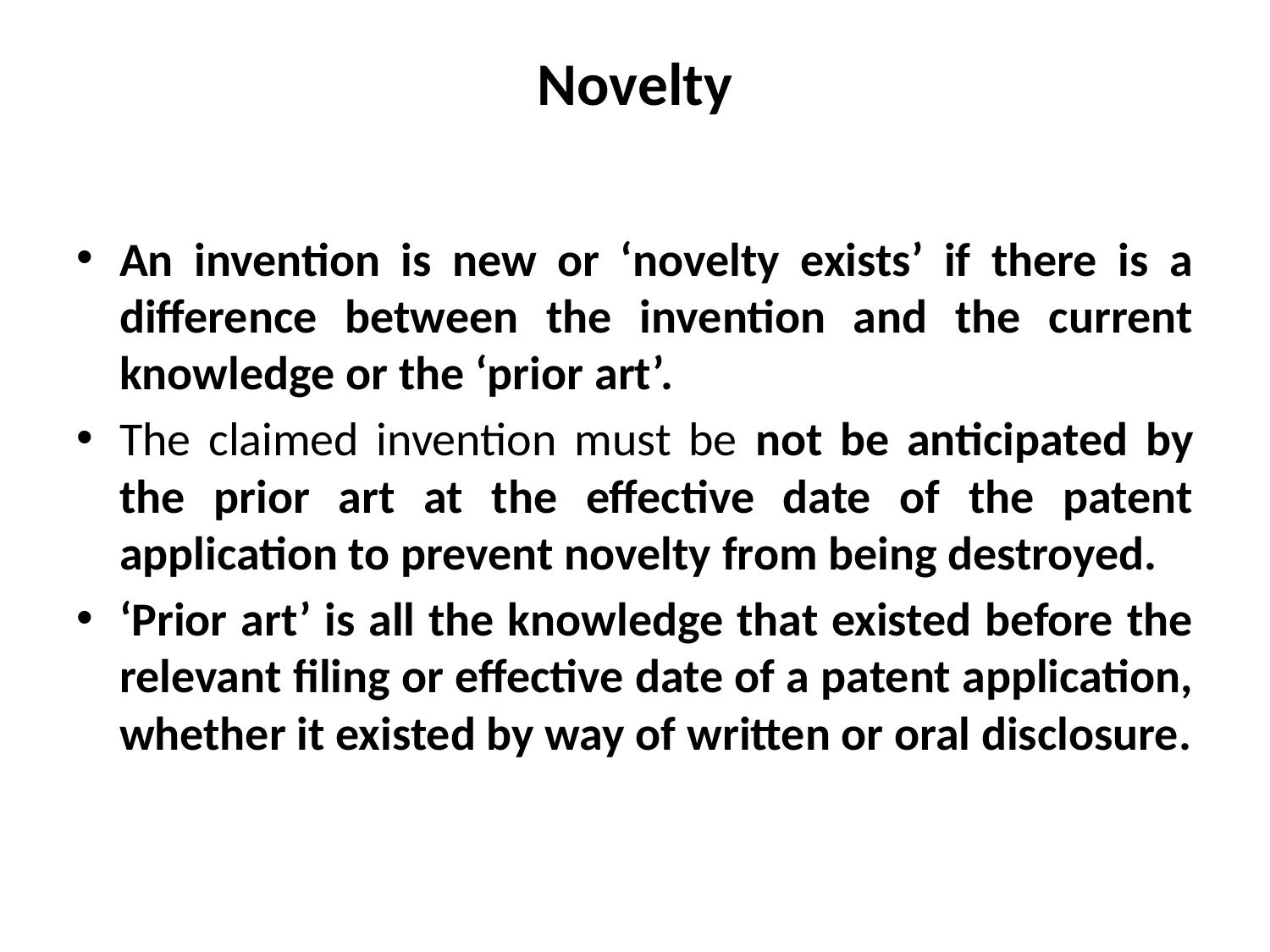

# Novelty
An invention is new or ‘novelty exists’ if there is a difference between the invention and the current knowledge or the ‘prior art’.
The claimed invention must be not be anticipated by the prior art at the effective date of the patent application to prevent novelty from being destroyed.
‘Prior art’ is all the knowledge that existed before the relevant filing or effective date of a patent application, whether it existed by way of written or oral disclosure.